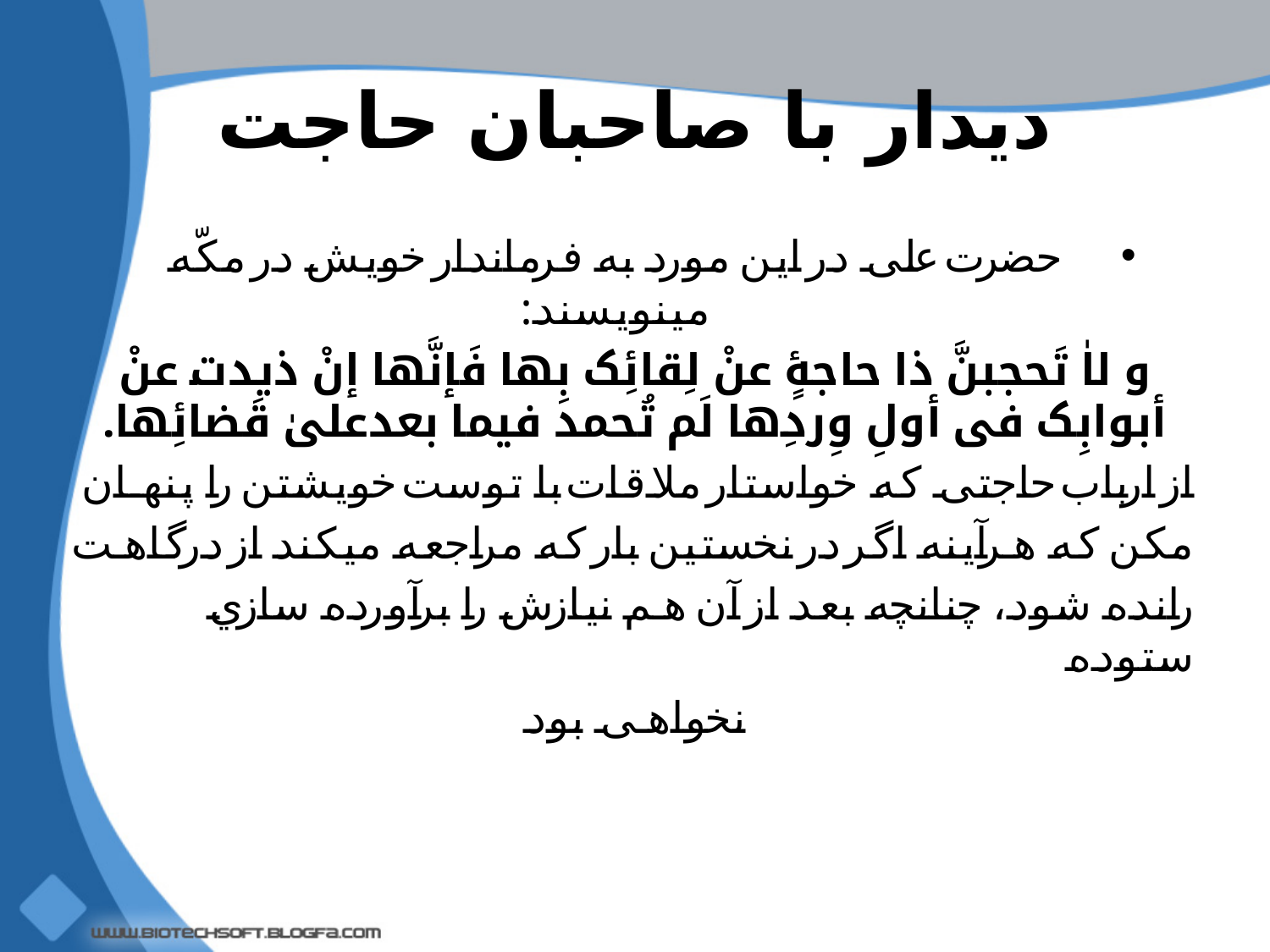

# دیدار با صاحبان حاجت
حضرت علی در این مورد به فرماندار خویش در مکّه مینویسند:
و لاٰ تَحجبنَّ ذا حاجۀٍ عنْ لِقائِک بِها فَإنَّها إنْ ذیدت عنْ أبوابِک فی أولِ وِردِها لَم تُحمد فیما بعدعلیٰ قَضائِها.
از ارباب حاجتی که خواستار ملاقات با توست خویشتن را پنهان
مکن که هرآینه اگر در نخستین بار که مراجعه میکند از درگاهت
رانده شود، چنانچه بعد از آن هم نیازش را برآورده سازي ستوده
نخواهی بود